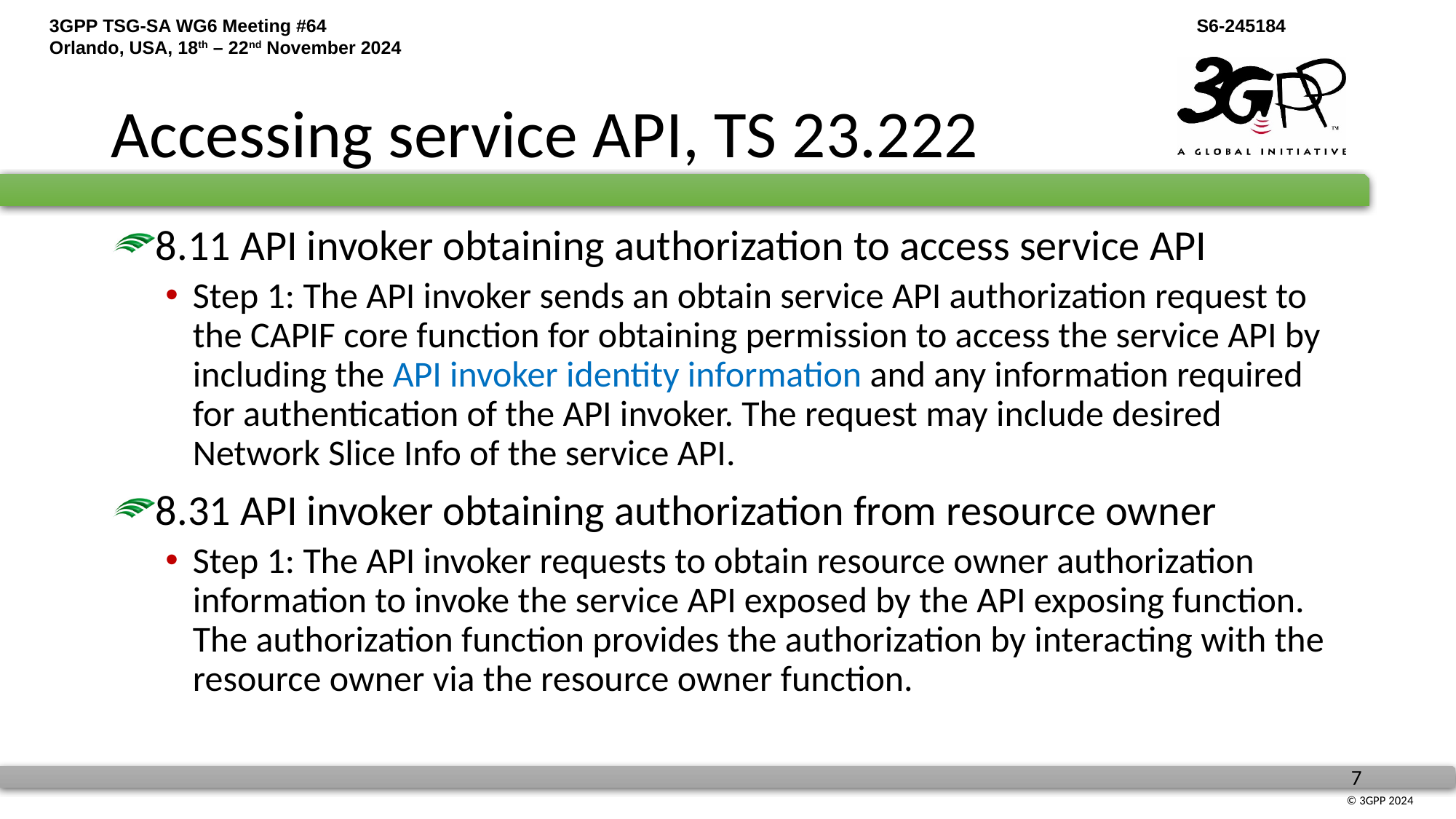

# Accessing service API, TS 23.222
8.11 API invoker obtaining authorization to access service API
Step 1: The API invoker sends an obtain service API authorization request to the CAPIF core function for obtaining permission to access the service API by including the API invoker identity information and any information required for authentication of the API invoker. The request may include desired Network Slice Info of the service API.
8.31 API invoker obtaining authorization from resource owner
Step 1: The API invoker requests to obtain resource owner authorization information to invoke the service API exposed by the API exposing function. The authorization function provides the authorization by interacting with the resource owner via the resource owner function.